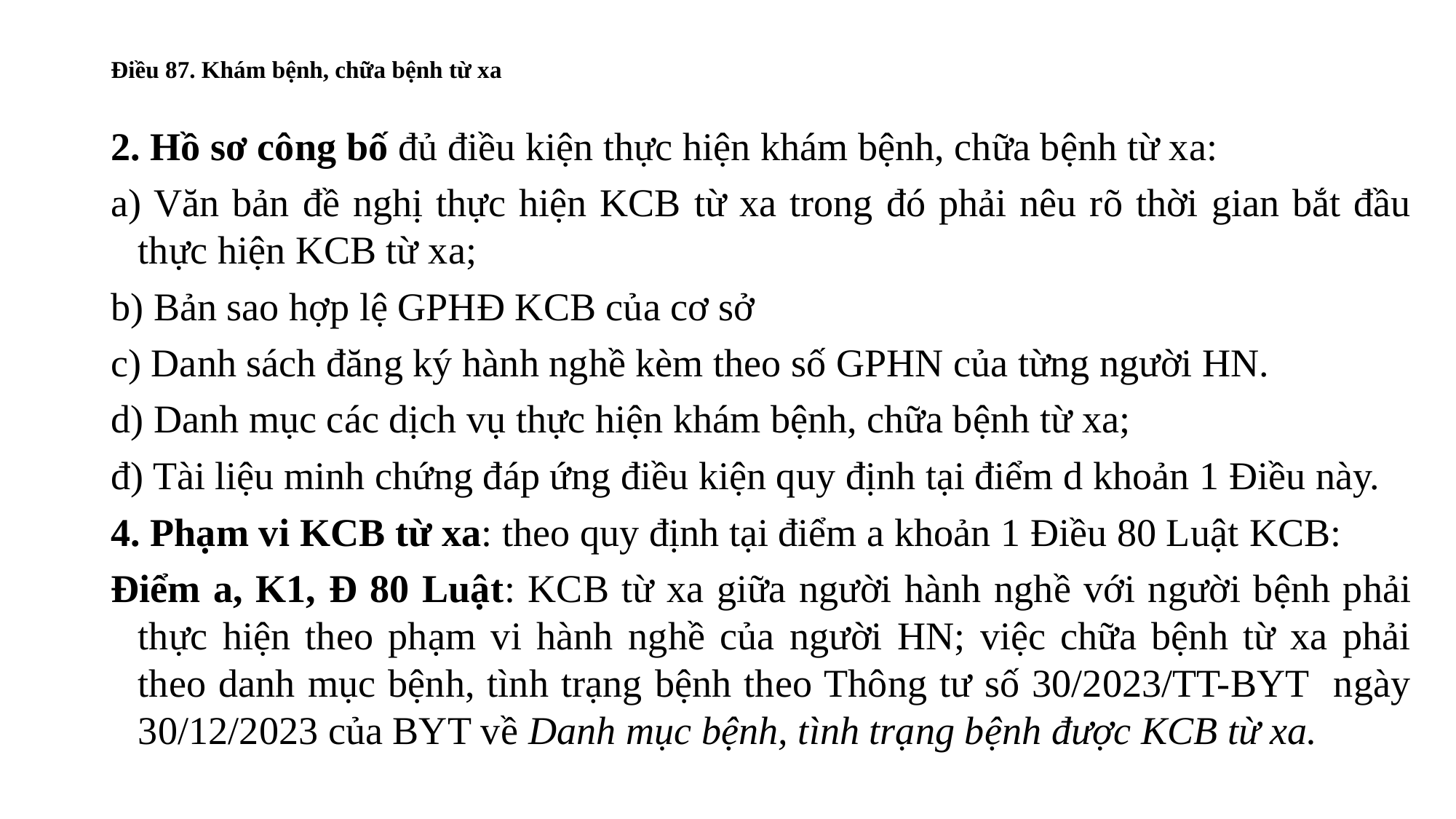

# Điều 87. Khám bệnh, chữa bệnh từ xa
2. Hồ sơ công bố đủ điều kiện thực hiện khám bệnh, chữa bệnh từ xa:
a) Văn bản đề nghị thực hiện KCB từ xa trong đó phải nêu rõ thời gian bắt đầu thực hiện KCB từ xa;
b) Bản sao hợp lệ GPHĐ KCB của cơ sở
c) Danh sách đăng ký hành nghề kèm theo số GPHN của từng người HN.
d) Danh mục các dịch vụ thực hiện khám bệnh, chữa bệnh từ xa;
đ) Tài liệu minh chứng đáp ứng điều kiện quy định tại điểm d khoản 1 Điều này.
4. Phạm vi KCB từ xa: theo quy định tại điểm a khoản 1 Điều 80 Luật KCB:
Điểm a, K1, Đ 80 Luật: KCB từ xa giữa người hành nghề với người bệnh phải thực hiện theo phạm vi hành nghề của người HN; việc chữa bệnh từ xa phải theo danh mục bệnh, tình trạng bệnh theo Thông tư số 30/2023/TT-BYT  ngày 30/12/2023 của BYT về Danh mục bệnh, tình trạng bệnh được KCB từ xa.